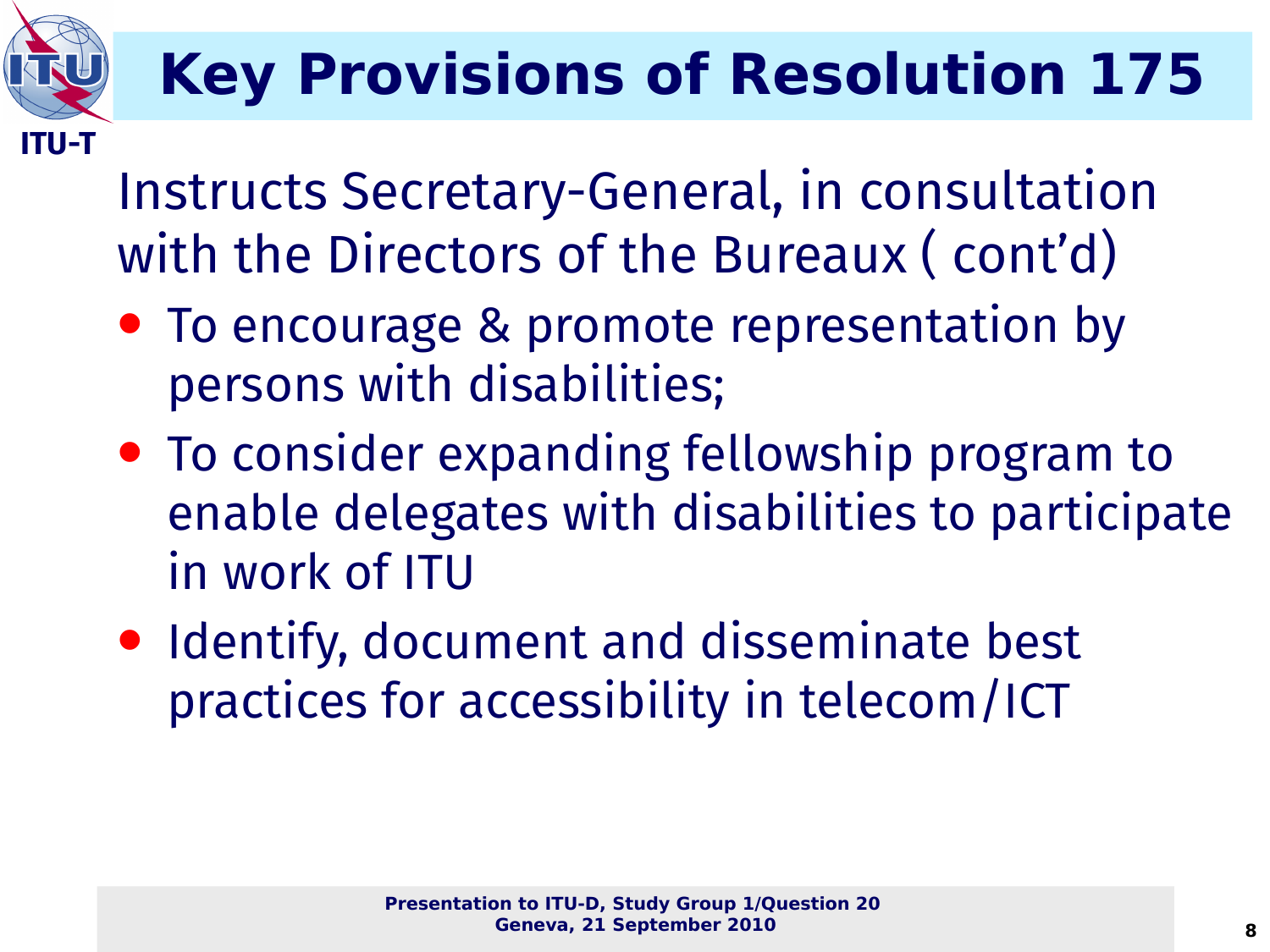

# Key Provisions of Resolution 175
Instructs Secretary-General, in consultation with the Directors of the Bureaux ( cont’d)
To encourage & promote representation by persons with disabilities;
To consider expanding fellowship program to enable delegates with disabilities to participate in work of ITU
Identify, document and disseminate best practices for accessibility in telecom/ICT

8